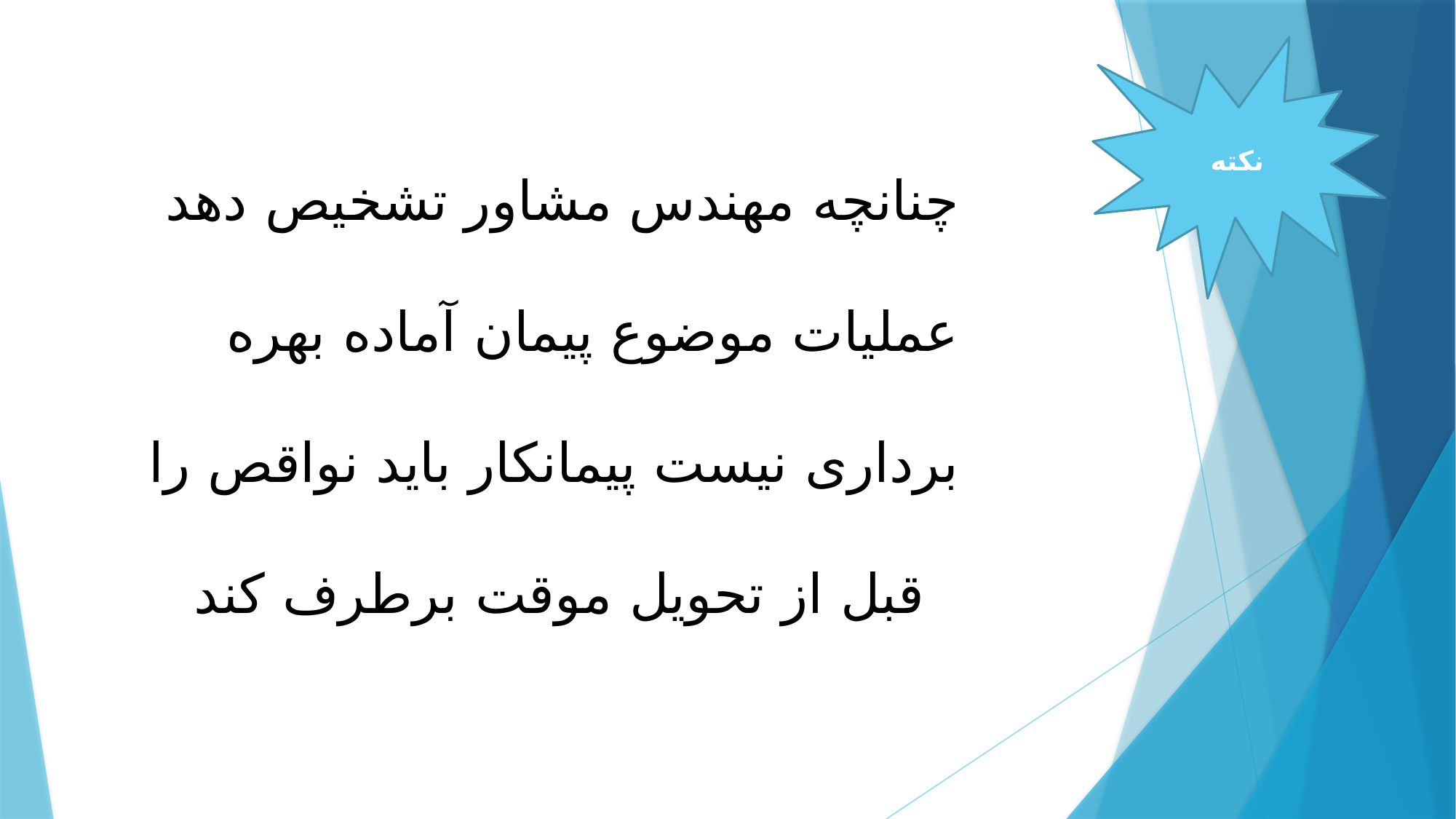

نکته
چنانچه مهندس مشاور تشخیص دهد عملیات موضوع پیمان آماده بهره برداری نیست پیمانکار باید نواقص را قبل از تحویل موقت برطرف کند